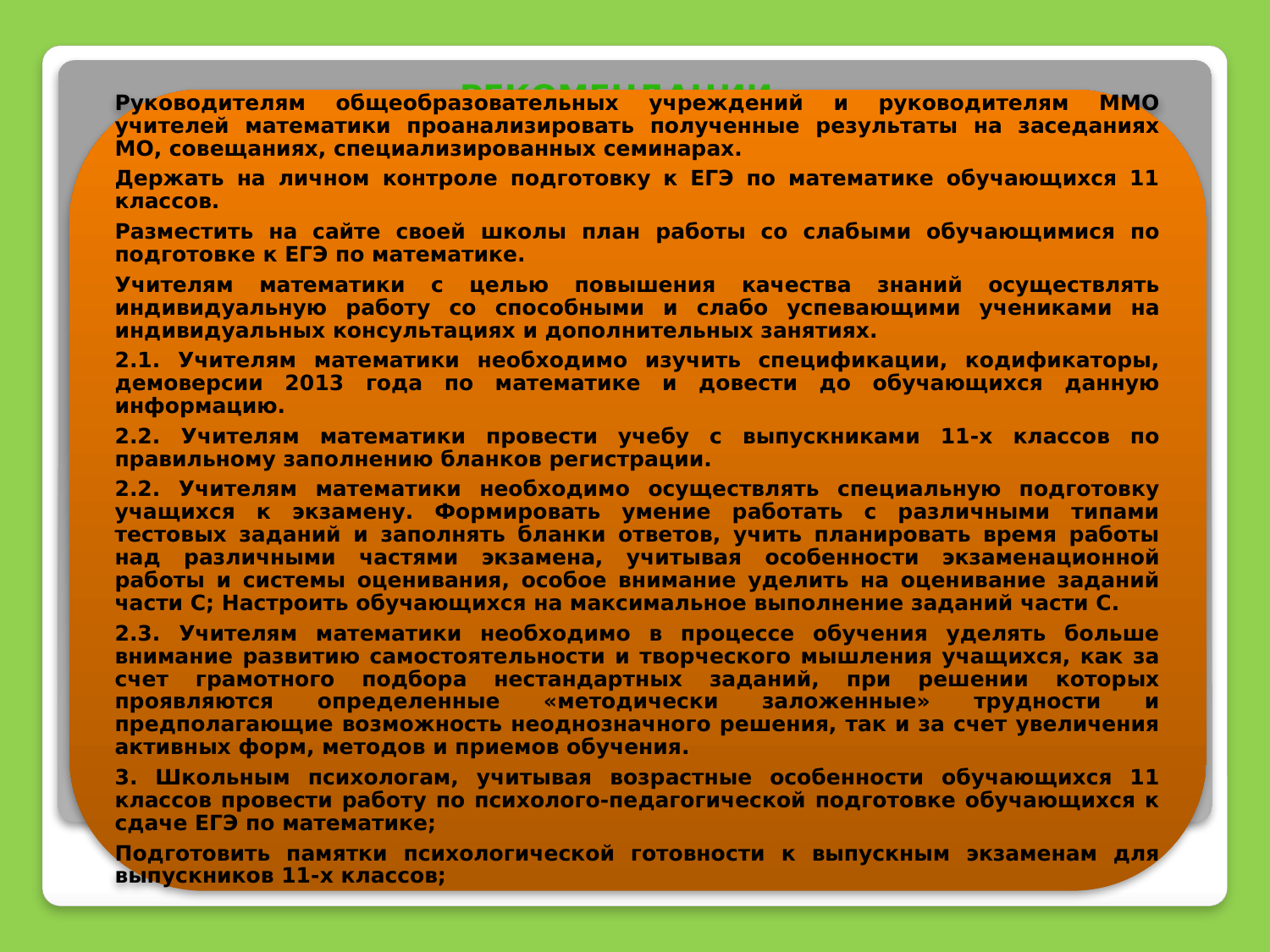

# Рекомендации:
Руководителям общеобразовательных учреждений и руководителям ММО учителей математики проанализировать полученные результаты на заседаниях МО, совещаниях, специализированных семинарах.
Держать на личном контроле подготовку к ЕГЭ по математике обучающихся 11 классов.
Разместить на сайте своей школы план работы со слабыми обучающимися по подготовке к ЕГЭ по математике.
Учителям математики с целью повышения качества знаний осуществлять индивидуальную работу со способными и слабо успевающими учениками на индивидуальных консультациях и дополнительных занятиях.
2.1. Учителям математики необходимо изучить спецификации, кодификаторы, демоверсии 2013 года по математике и довести до обучающихся данную информацию.
2.2. Учителям математики провести учебу с выпускниками 11-х классов по правильному заполнению бланков регистрации.
2.2. Учителям математики необходимо осуществлять специальную подготовку учащихся к экзамену. Формировать умение работать с различными типами тестовых заданий и заполнять бланки ответов, учить планировать время работы над различными частями экзамена, учитывая особенности экзаменационной работы и системы оценивания, особое внимание уделить на оценивание заданий части С; Настроить обучающихся на максимальное выполнение заданий части С.
2.3. Учителям математики необходимо в процессе обучения уделять больше внимание развитию самостоятельности и творческого мышления учащихся, как за счет грамотного подбора нестандартных заданий, при решении которых проявляются определенные «методически заложенные» трудности и предполагающие возможность неоднозначного решения, так и за счет увеличения активных форм, методов и приемов обучения.
3. Школьным психологам, учитывая возрастные особенности обучающихся 11 классов провести работу по психолого-педагогической подготовке обучающихся к сдаче ЕГЭ по математике;
Подготовить памятки психологической готовности к выпускным экзаменам для выпускников 11-х классов;